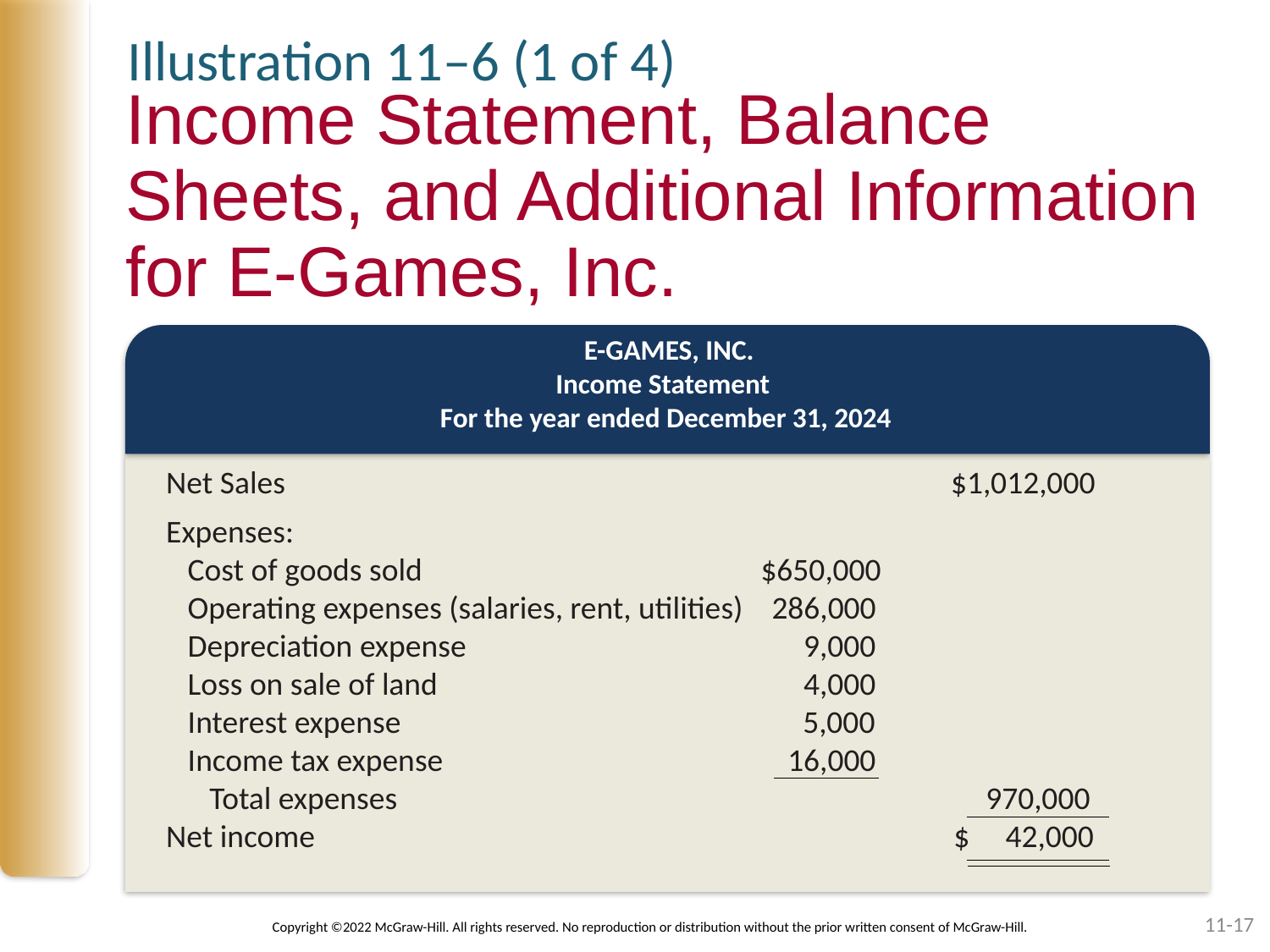

Illustration 11–6 (1 of 4)
# Income Statement, Balance Sheets, and Additional Information for E-Games, Inc.

E-GAMES, INC.
Income Statement
For the year ended December 31, 2024

Net Sales		$1,012,000
Expenses:
   Cost of goods sold	$650,000
   Operating expenses (salaries, rent, utilities)    286,000
   Depreciation expense                                               9,000
   Loss on sale of land                                                   4,000
   Interest expense                                                        5,000
   Income tax expense                                                16,000
      Total expenses                                                                                  970,000
Net income                                                                                         $     42,000

11-17
Copyright ©2022 McGraw-Hill. All rights reserved. No reproduction or distribution without the prior written consent of McGraw-Hill.